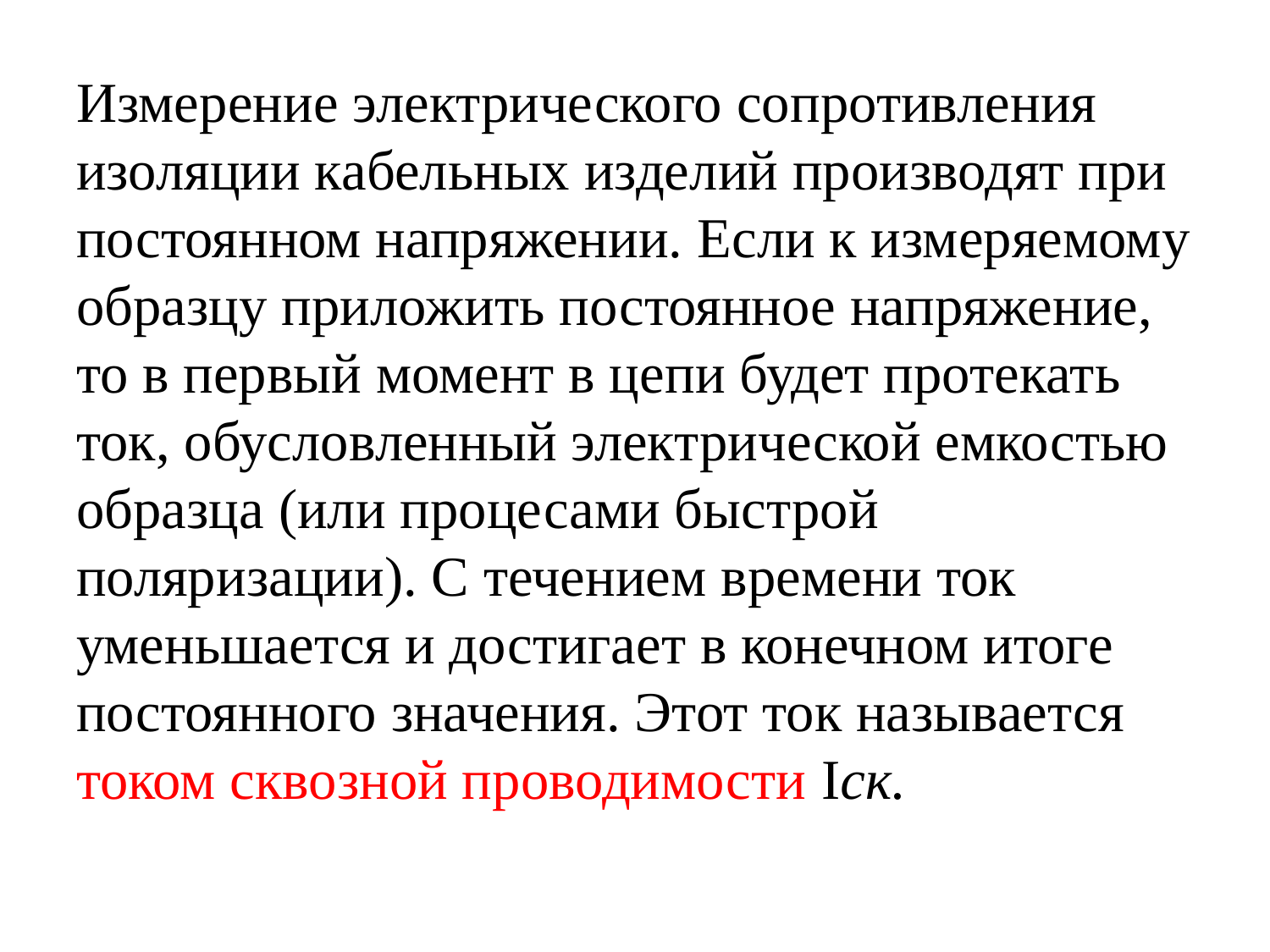

#
Измерение электрического сопротивления изоляции кабельных изделий производят при постоянном напряжении. Если к измеряемому образцу приложить постоянное напряжение, то в первый момент в цепи будет протекать ток, обусловленный электрической емкостью образца (или процесами быстрой поляризации). С течением времени ток уменьшается и достигает в конечном итоге постоянного значения. Этот ток называется током сквозной проводимости Iск.